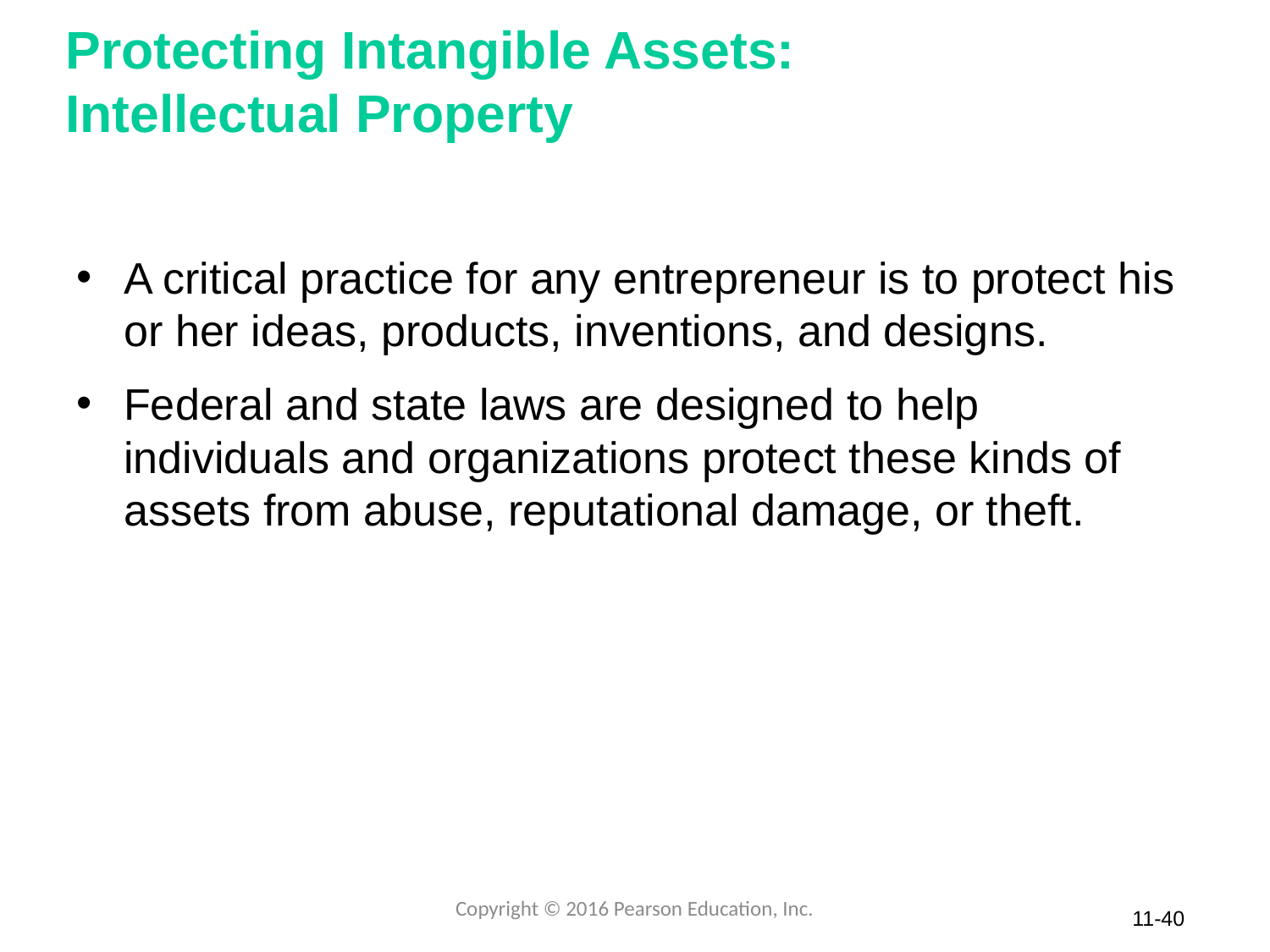

# Protecting Intangible Assets: Intellectual Property
A critical practice for any entrepreneur is to protect his or her ideas, products, inventions, and designs.

Federal and state laws are designed to help individuals and organizations protect these kinds of assets from abuse, reputational damage, or theft.
Copyright © 2016 Pearson Education, Inc.